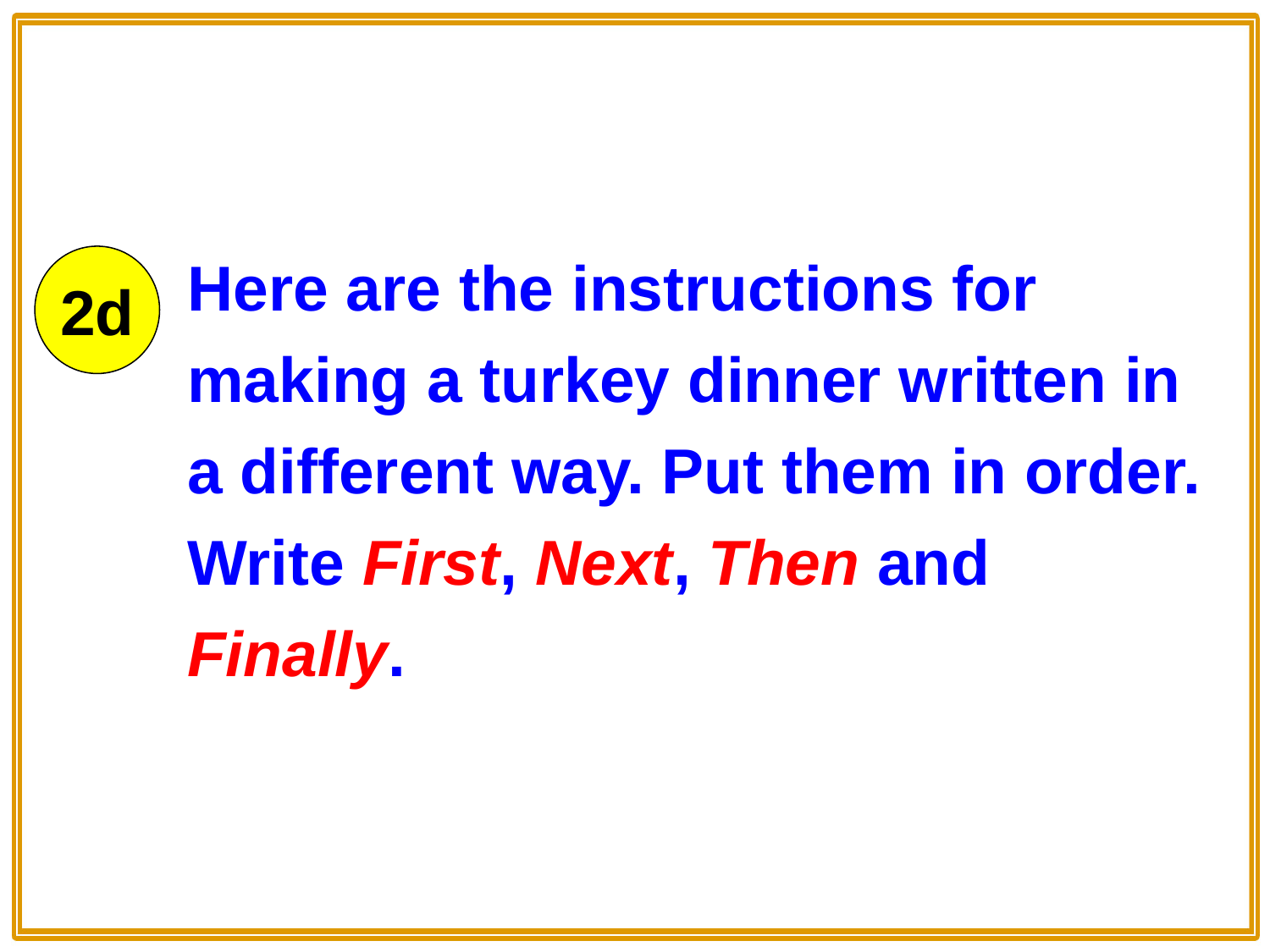

Here are the instructions for making a turkey dinner written in a different way. Put them in order. Write First, Next, Then and Finally.
2d